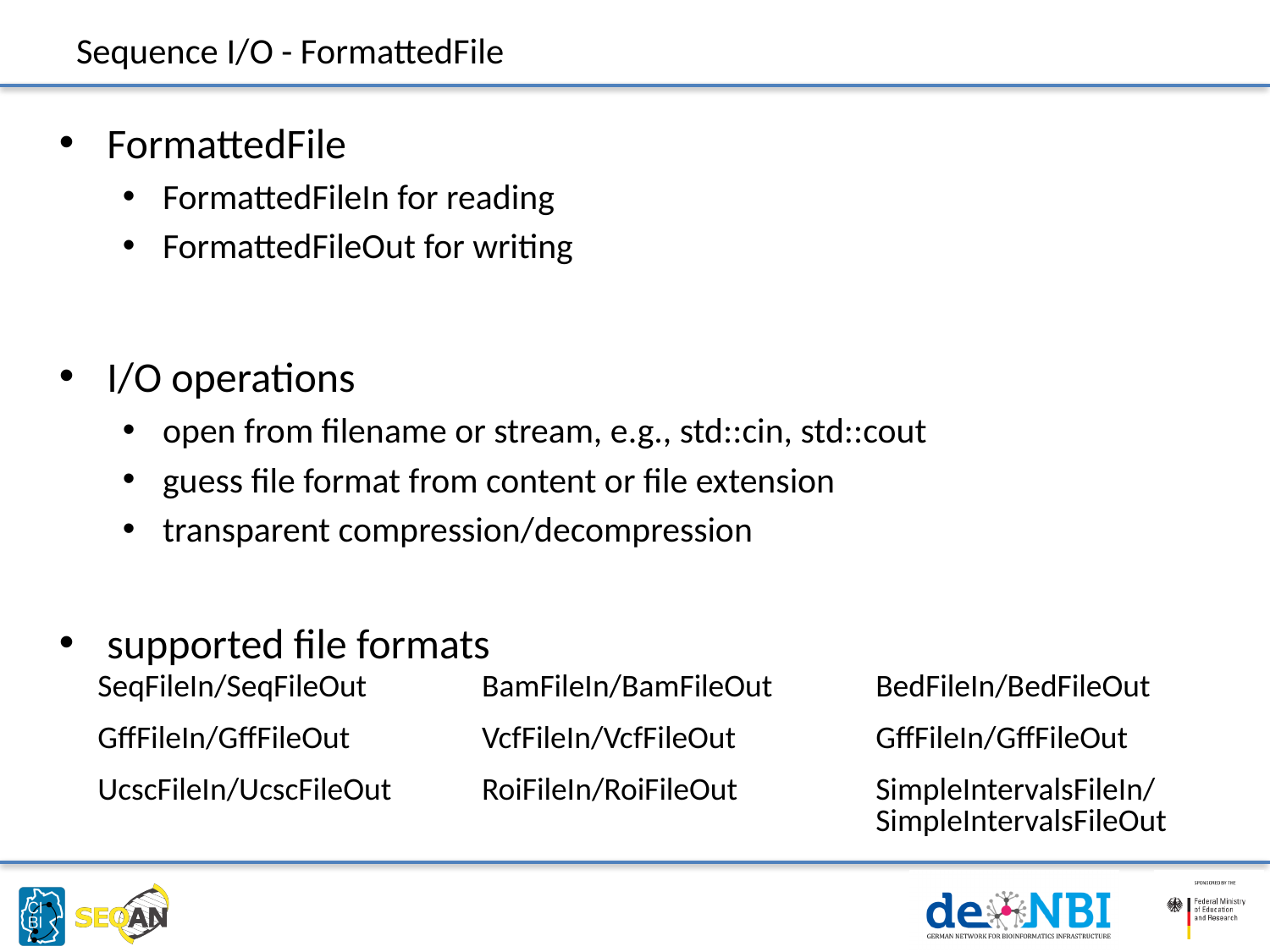

# Sequence I/O - FormattedFile
FormattedFile
FormattedFileIn for reading
FormattedFileOut for writing

I/O operations
open from filename or stream, e.g., std::cin, std::cout
guess file format from content or file extension
transparent compression/decompression

supported file formats

| SeqFileIn/SeqFileOut | BamFileIn/BamFileOut | BedFileIn/BedFileOut |
| --- | --- | --- |
| GffFileIn/GffFileOut | VcfFileIn/VcfFileOut | GffFileIn/GffFileOut |
| UcscFileIn/UcscFileOut | RoiFileIn/RoiFileOut | SimpleIntervalsFileIn/SimpleIntervalsFileOut |